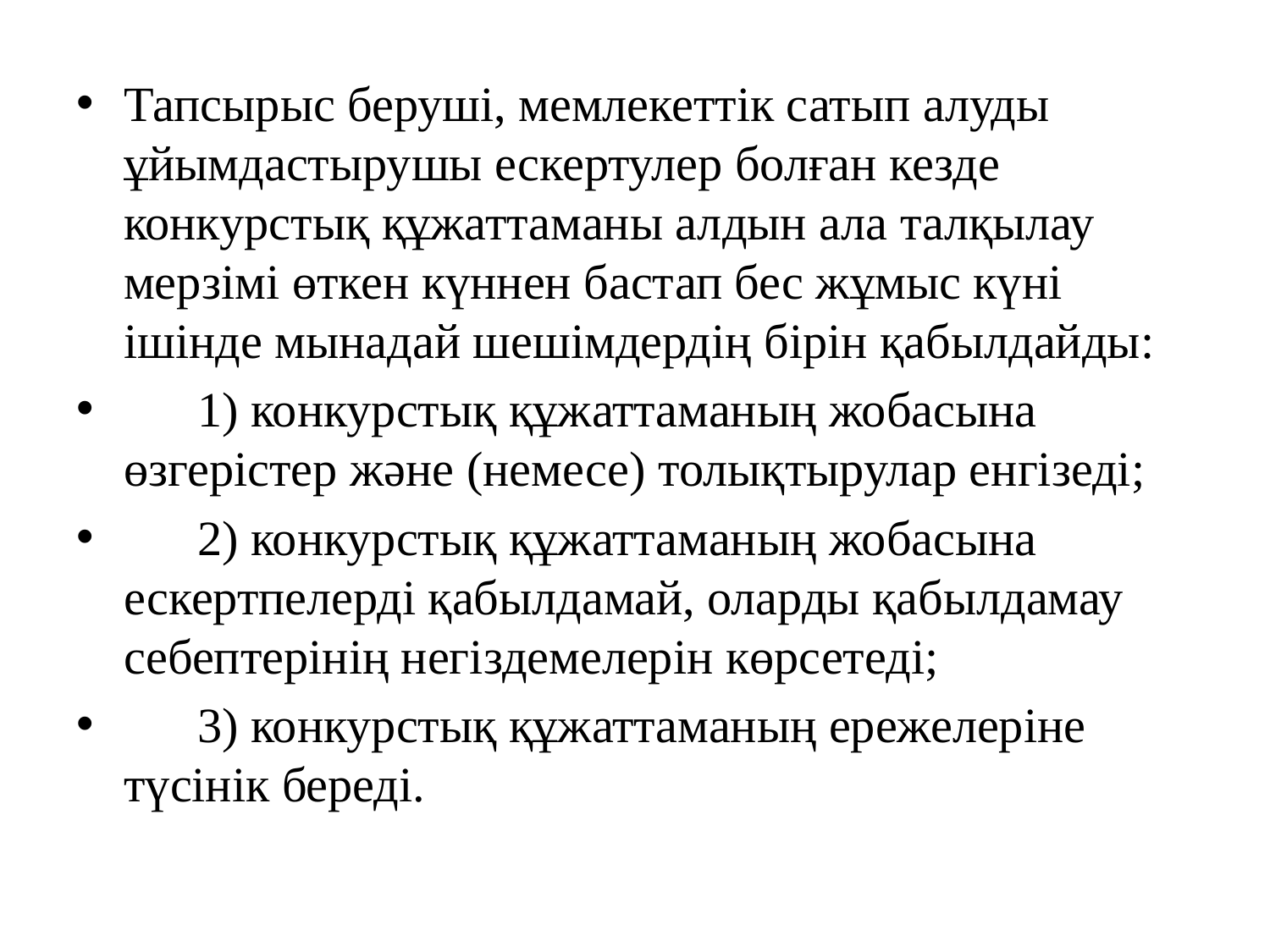

Тапсырыс беруші, мемлекеттік сатып алуды ұйымдастырушы ескертулер болған кезде конкурстық құжаттаманы алдын ала талқылау мерзімі өткен күннен бастап бес жұмыс күні ішінде мынадай шешімдердің бірін қабылдайды:
      1) конкурстық құжаттаманың жобасына өзгерістер және (немесе) толықтырулар енгізеді;
      2) конкурстық құжаттаманың жобасына ескертпелерді қабылдамай, оларды қабылдамау себептерінің негіздемелерін көрсетеді;
      3) конкурстық құжаттаманың ережелеріне түсінік береді.